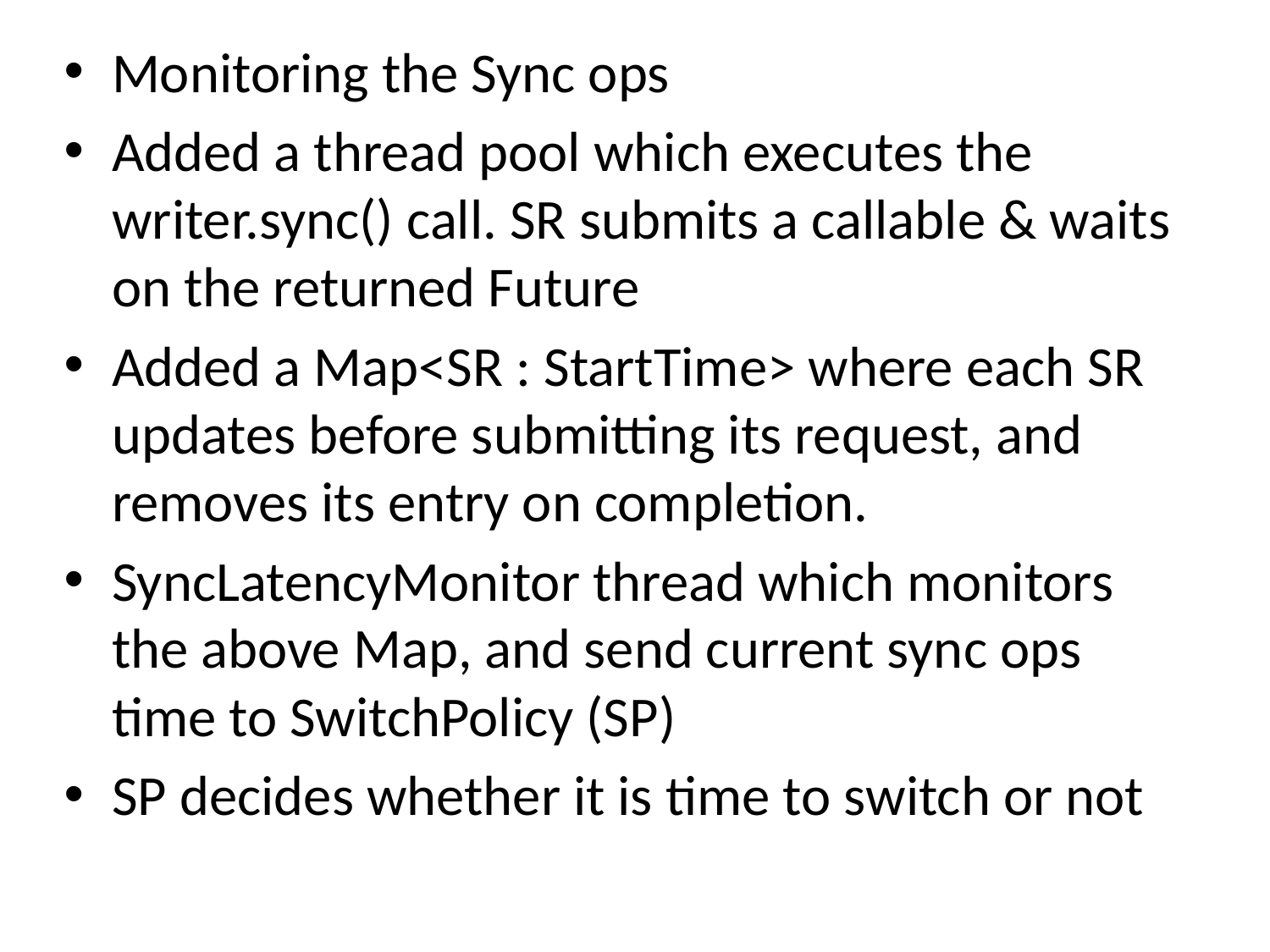

Monitoring the Sync ops
Added a thread pool which executes the writer.sync() call. SR submits a callable & waits on the returned Future
Added a Map<SR : StartTime> where each SR updates before submitting its request, and removes its entry on completion.
SyncLatencyMonitor thread which monitors the above Map, and send current sync ops time to SwitchPolicy (SP)
SP decides whether it is time to switch or not